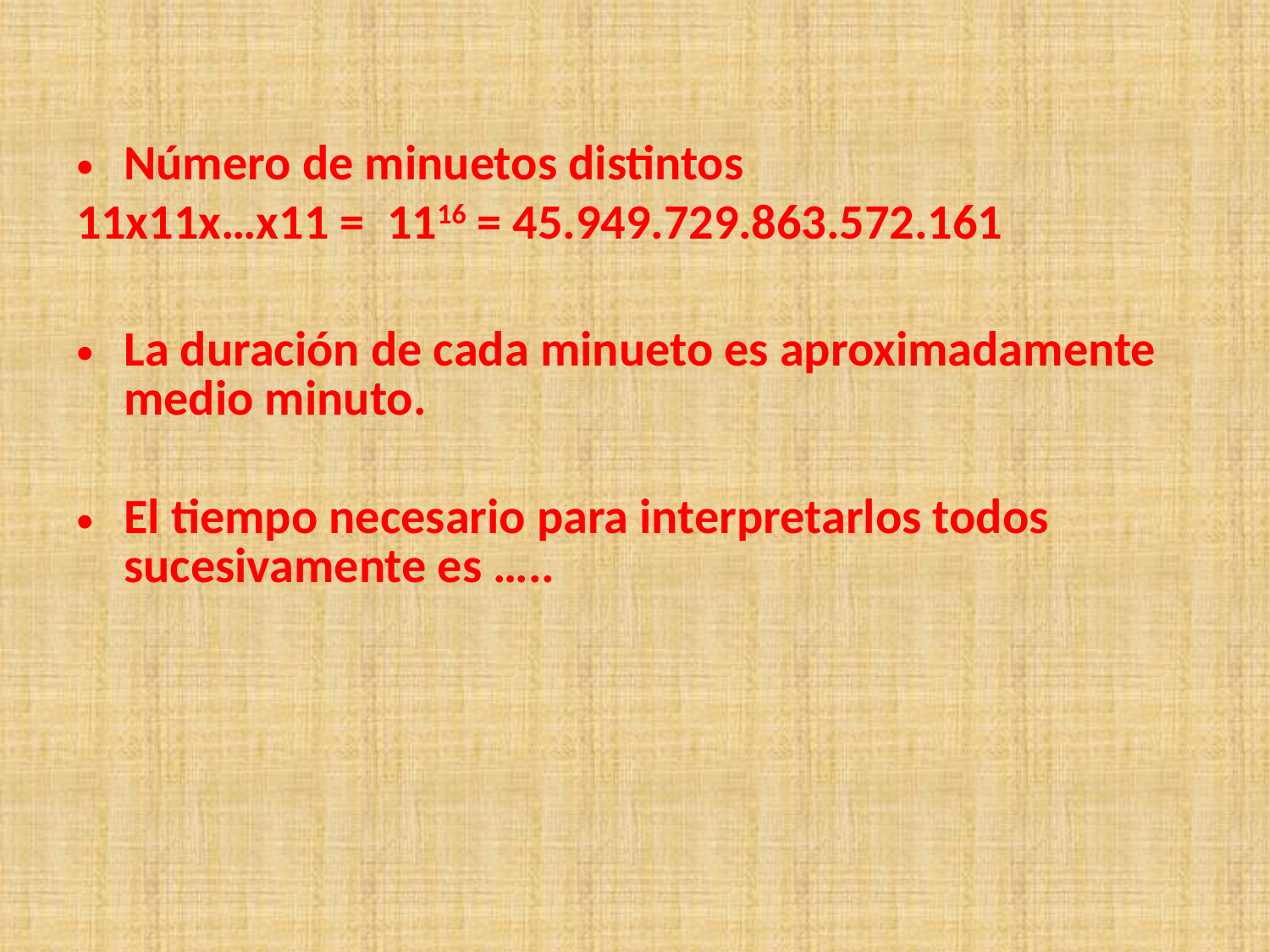

#
Número de minuetos distintos
11x11x…x11 =  1116 = 45.949.729.863.572.161

La duración de cada minueto es aproximadamente medio minuto.

El tiempo necesario para interpretarlos todos sucesivamente es …..